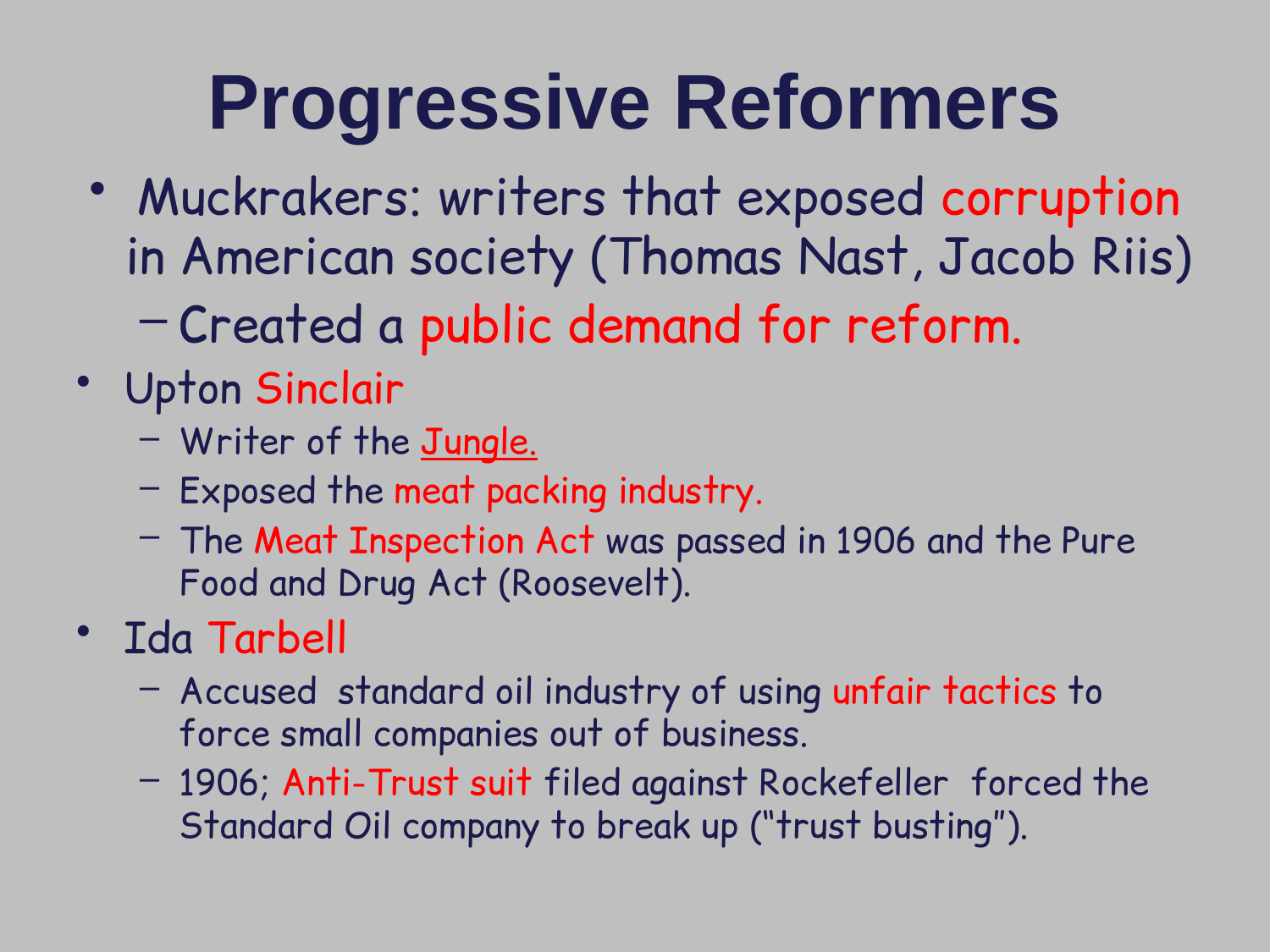

# Progressive Reformers
Muckrakers: writers that exposed corruption in American society (Thomas Nast, Jacob Riis)
Created a public demand for reform.
Upton Sinclair
Writer of the Jungle.
Exposed the meat packing industry.
The Meat Inspection Act was passed in 1906 and the Pure Food and Drug Act (Roosevelt).
Ida Tarbell
Accused  standard oil industry of using unfair tactics to force small companies out of business.
1906; Anti-Trust suit filed against Rockefeller  forced the Standard Oil company to break up (“trust busting”).